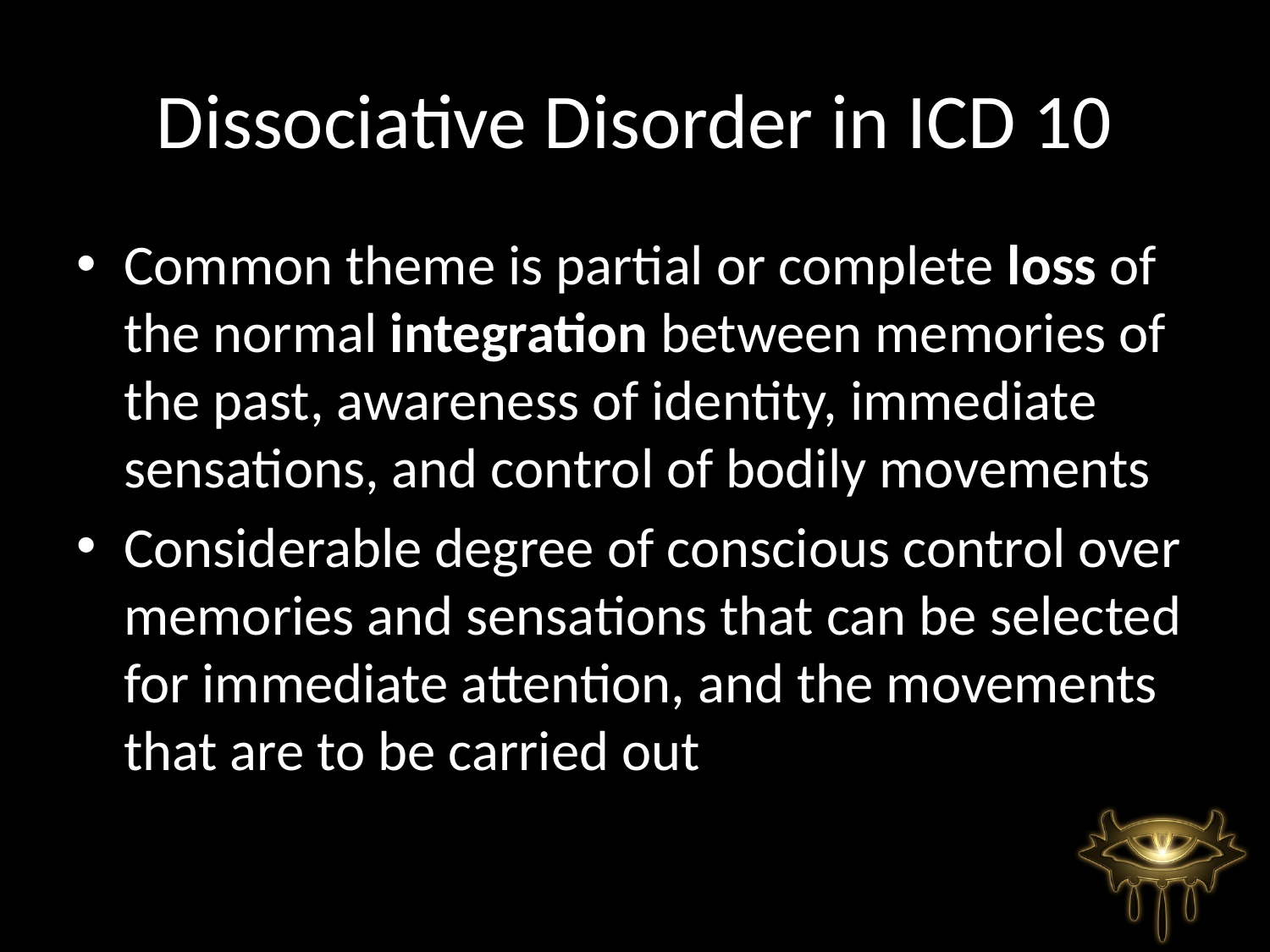

# Dissociative Disorder in ICD 10
Common theme is partial or complete loss of the normal integration between memories of the past, awareness of identity, immediate sensations, and control of bodily movements
Considerable degree of conscious control over memories and sensations that can be selected for immediate attention, and the movements that are to be carried out